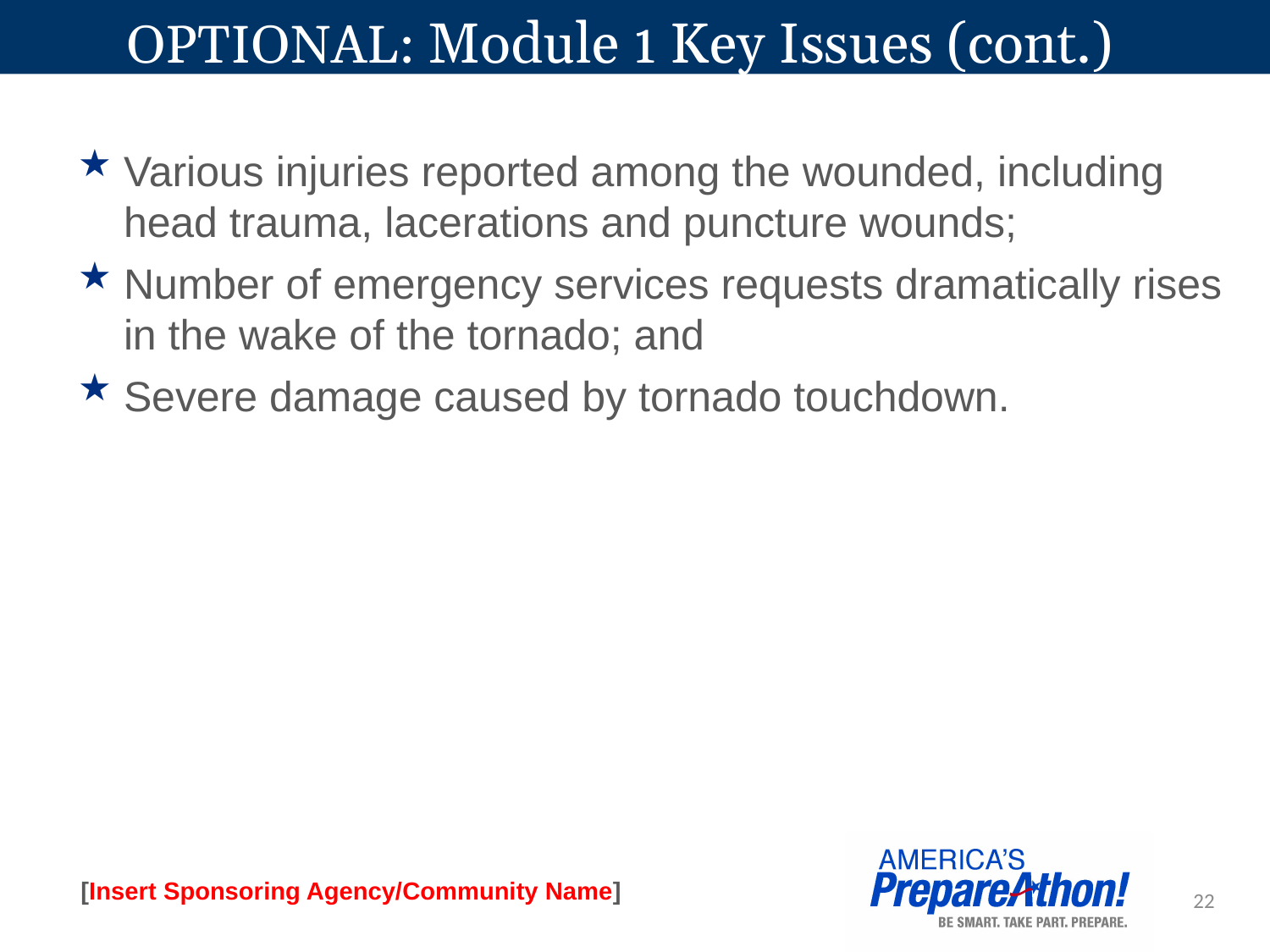

# OPTIONAL: Module 1 Key Issues (cont.)
Various injuries reported among the wounded, including head trauma, lacerations and puncture wounds;
Number of emergency services requests dramatically rises in the wake of the tornado; and
Severe damage caused by tornado touchdown.
22